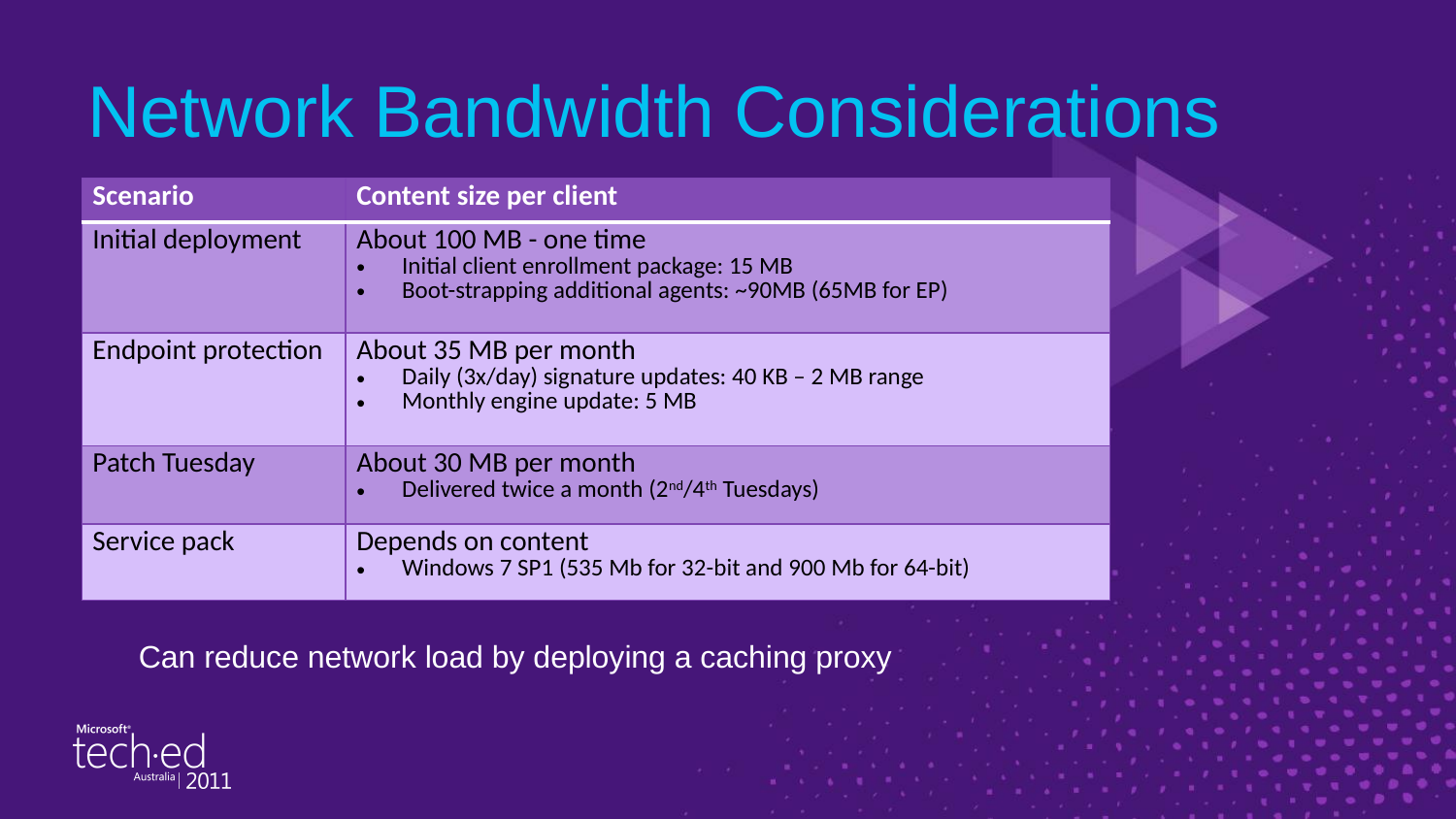

# Network Bandwidth Considerations
| Scenario | Content size per client |
| --- | --- |
| Initial deployment | About 100 MB - one time Initial client enrollment package: 15 MB Boot-strapping additional agents: ~90MB (65MB for EP) |
| Endpoint protection | About 35 MB per month Daily (3x/day) signature updates: 40 KB – 2 MB range Monthly engine update: 5 MB |
| Patch Tuesday | About 30 MB per month Delivered twice a month (2nd/4th Tuesdays) |
| Service pack | Depends on content Windows 7 SP1 (535 Mb for 32-bit and 900 Mb for 64-bit) |
Can reduce network load by deploying a caching proxy